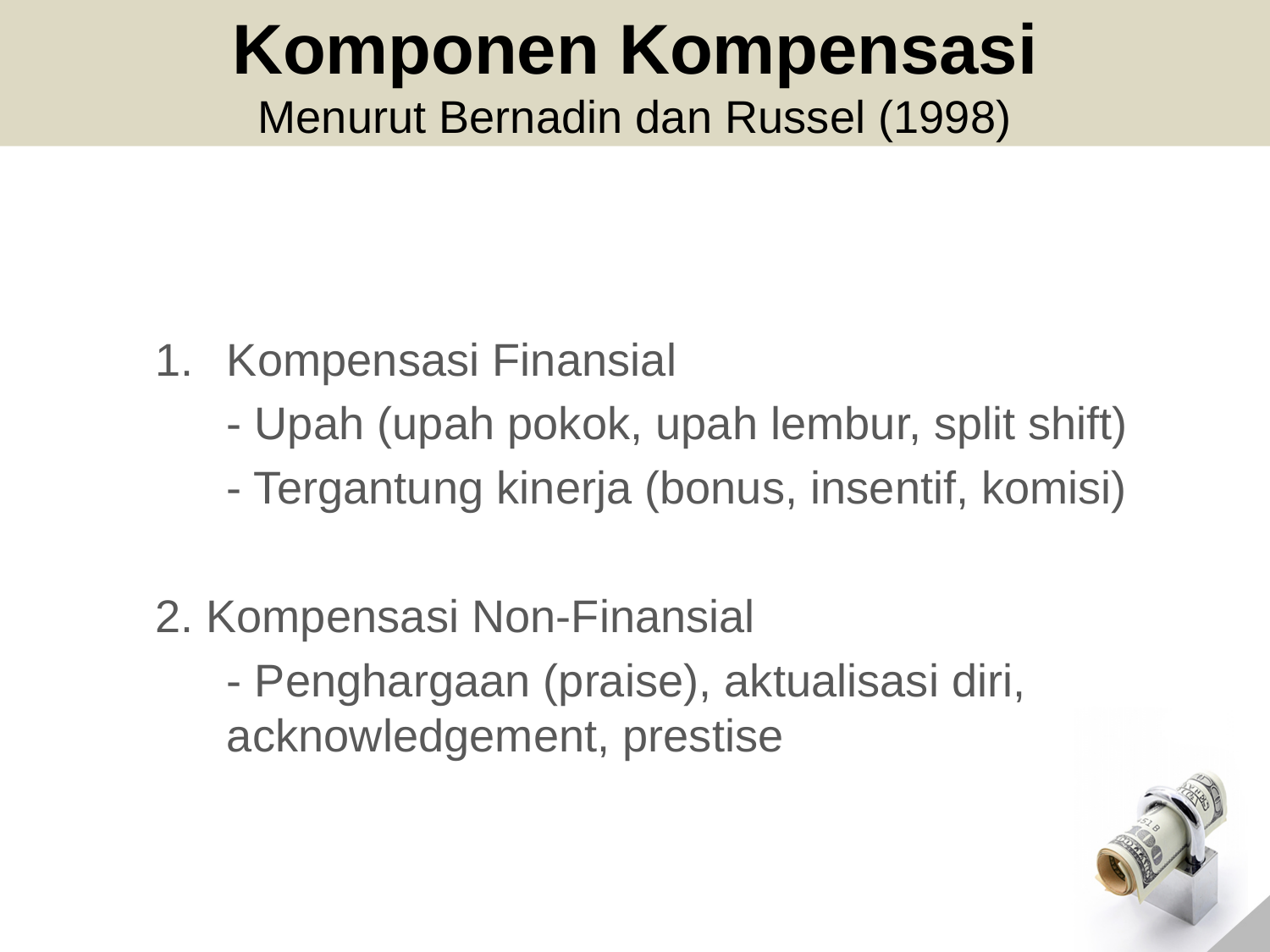

# Komponen Kompensasi Menurut Bernadin dan Russel (1998)
Kompensasi Finansial
	- Upah (upah pokok, upah lembur, split shift)
	- Tergantung kinerja (bonus, insentif, komisi)

2. Kompensasi Non-Finansial
	- Penghargaan (praise), aktualisasi diri, acknowledgement, prestise